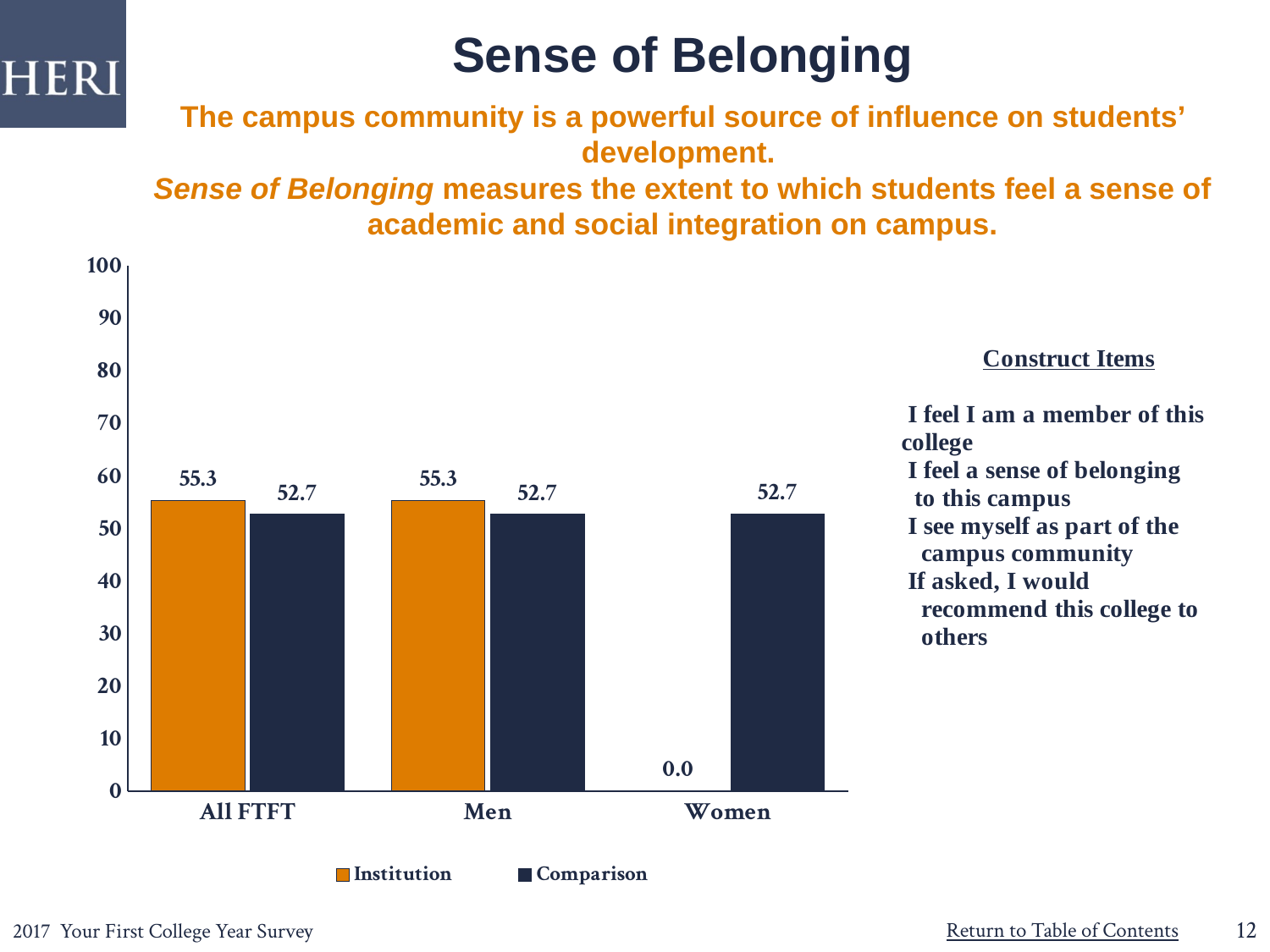

Sense of Belonging
The campus community is a powerful source of influence on students’ development.
Sense of Belonging measures the extent to which students feel a sense of academic and social integration on campus.

### Chart

| Category | Institution | Comparison |
|---|---|---|
| All FTFT | 55.31 | 52.7 |
| Men | 55.31 | 52.68 |
| Women | 0.0 | 52.71 |
2017  Your First College Year Survey
12